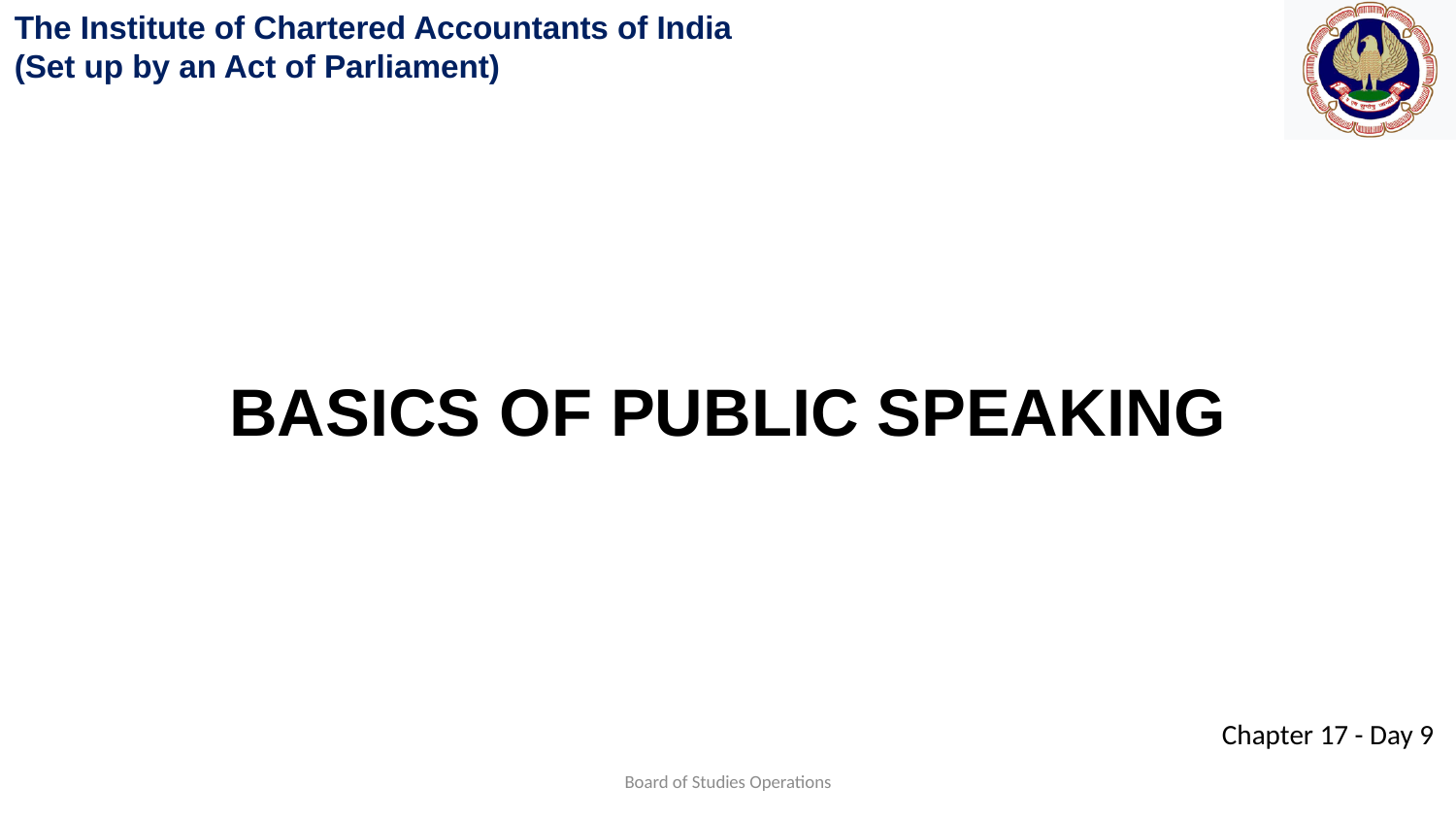

BASICS OF PUBLIC SPEAKING
Board of Studies Operations